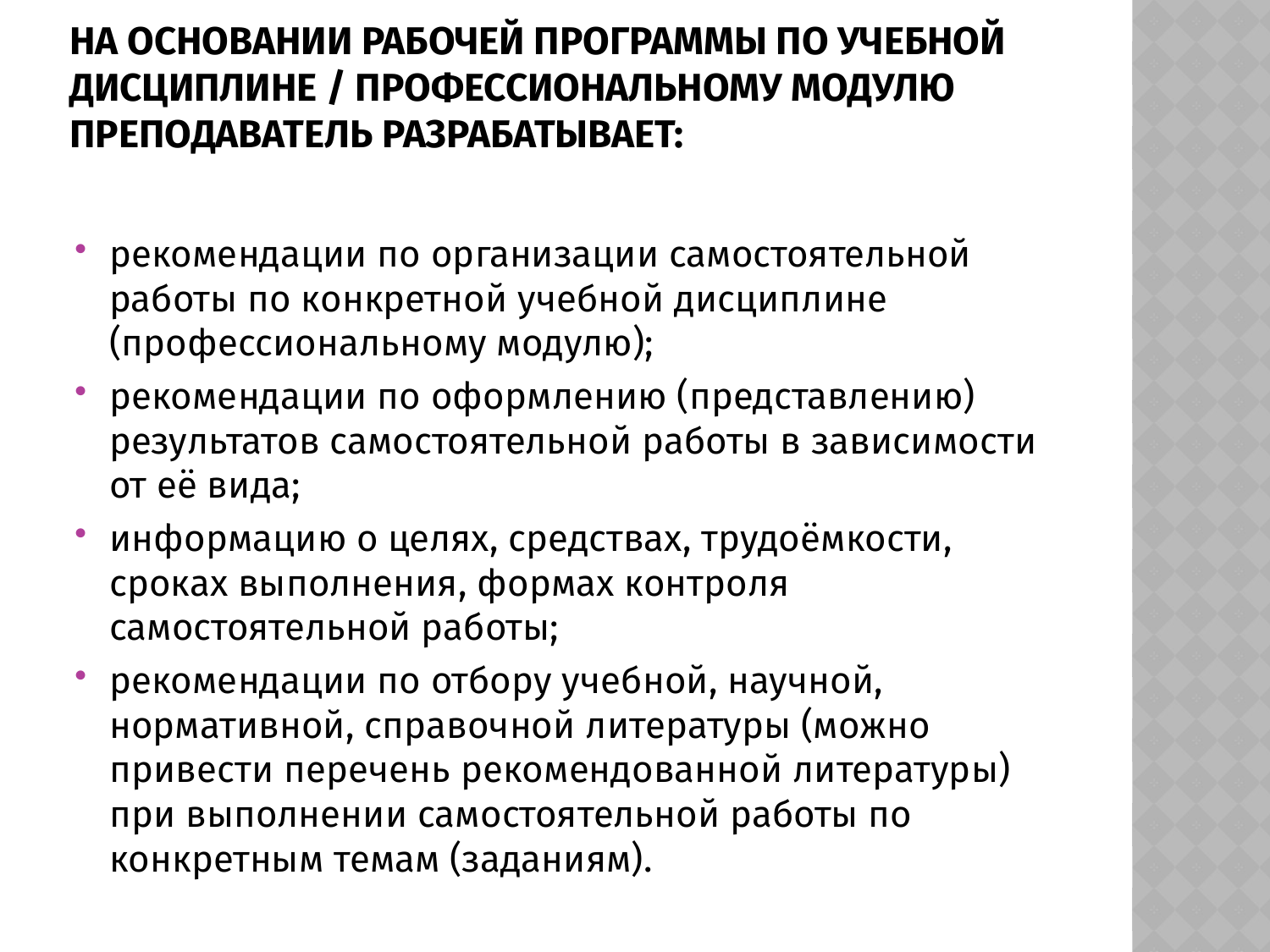

# На основании рабочей программы по учебной дисциплине / профессиональному модулю преподаватель разрабатывает:
рекомендации по организации самостоятельной работы по конкретной учебной дисциплине (профессиональному модулю);
рекомендации по оформлению (представлению) результатов самостоятельной работы в зависимости от её вида;
информацию о целях, средствах, трудоёмкости, сроках выполнения, формах контроля самостоятельной работы;
рекомендации по отбору учебной, научной, нормативной, справочной литературы (можно привести перечень рекомендованной литературы) при выполнении самостоятельной работы по конкретным темам (заданиям).